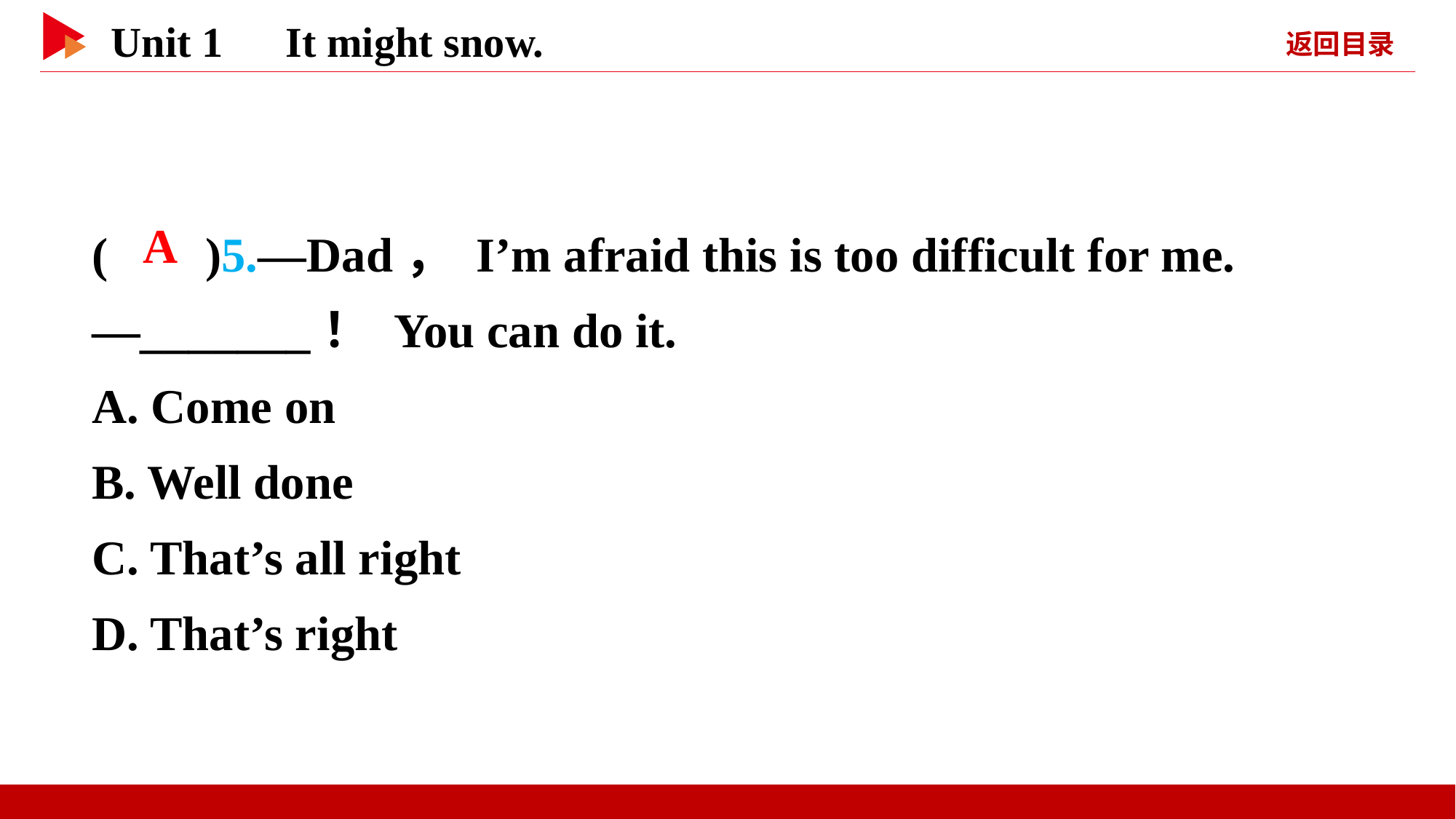

(        )5.—Dad， I’m afraid this is too difficult for me.
—_______！ You can do it.
A. Come on
B. Well done
C. That’s all right
D. That’s right
   A